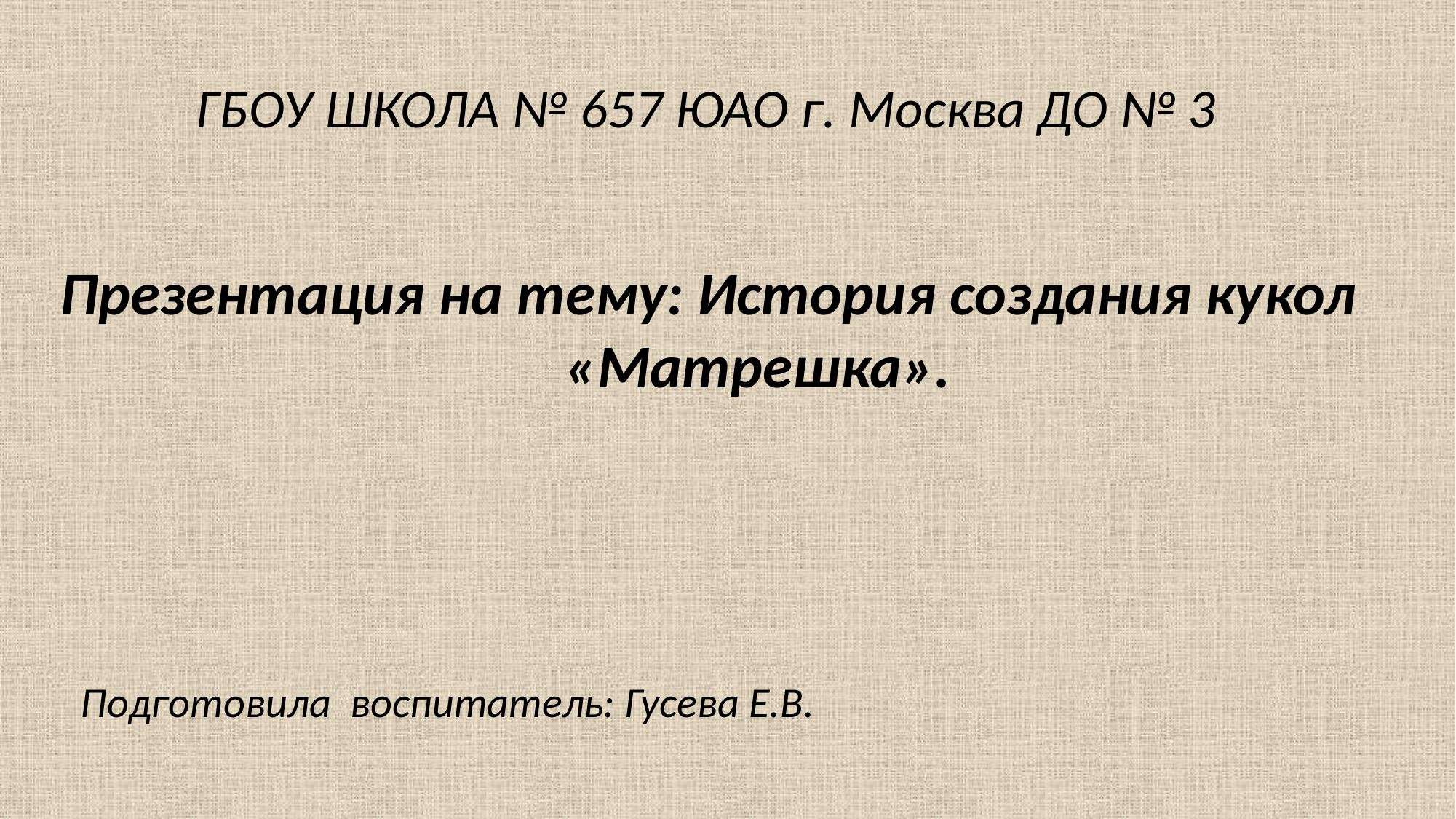

ГБОУ ШКОЛА № 657 ЮАО г. Москва ДО № 3
Презентация на тему: История создания кукол
                                     «Матрешка».
Подготовила  воспитатель: Гусева Е.В.